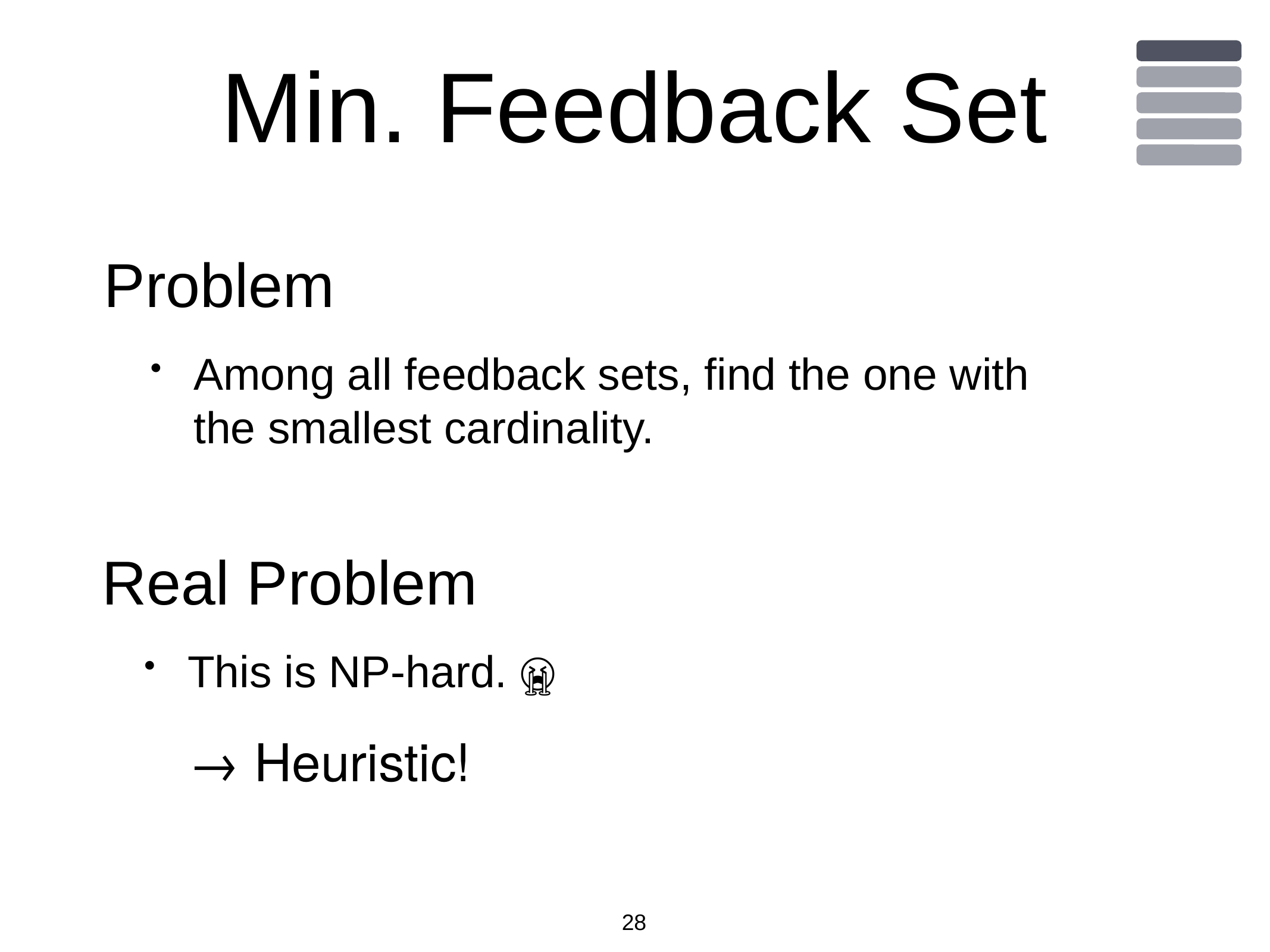

# Min. Feedback Set
Problem
Among all feedback sets, find the one with
the smallest cardinality.
Real Problem
This is NP-hard. 😭
→ Heuristic!
28